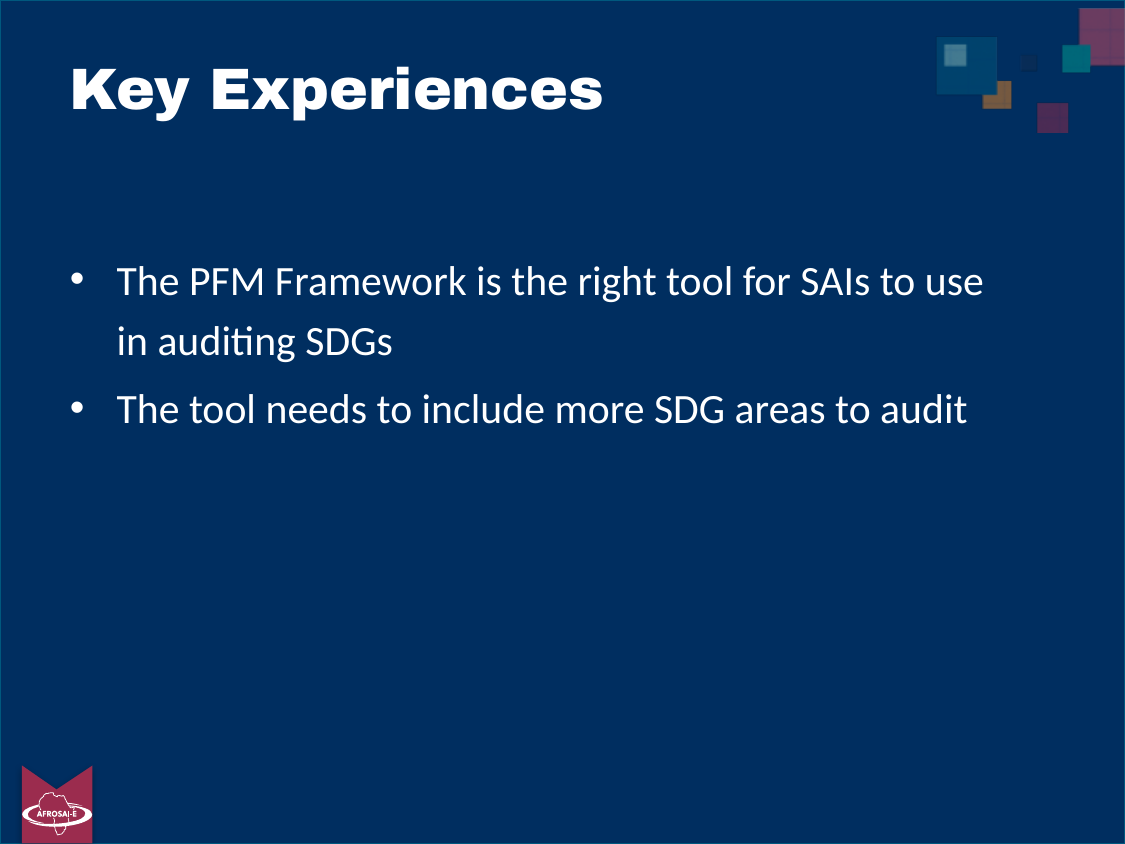

# Key Experiences
The PFM Framework is the right tool for SAIs to use in auditing SDGs
The tool needs to include more SDG areas to audit